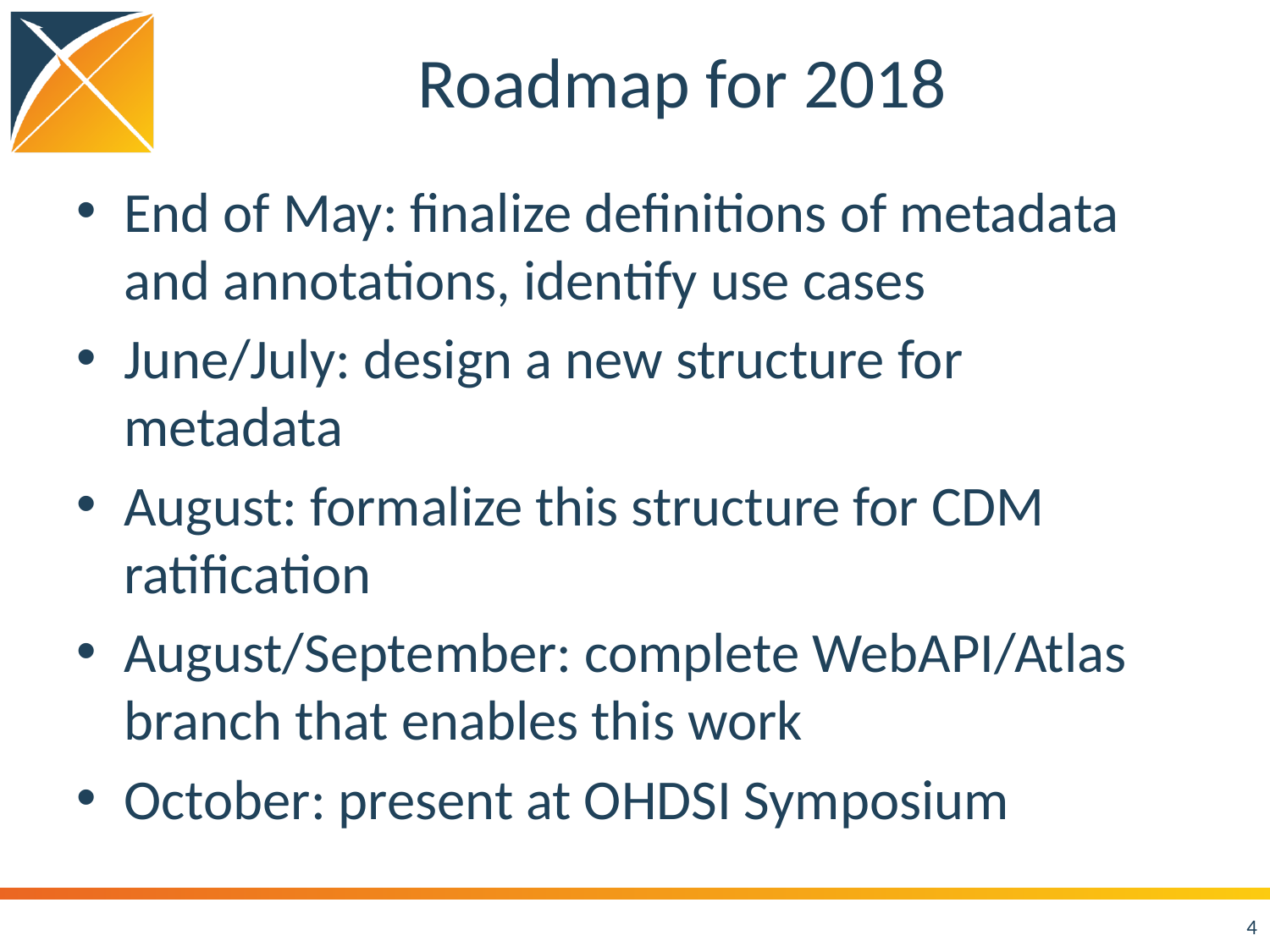

# Roadmap for 2018
End of May: finalize definitions of metadata and annotations, identify use cases
June/July: design a new structure for metadata
August: formalize this structure for CDM ratification
August/September: complete WebAPI/Atlas branch that enables this work
October: present at OHDSI Symposium
4